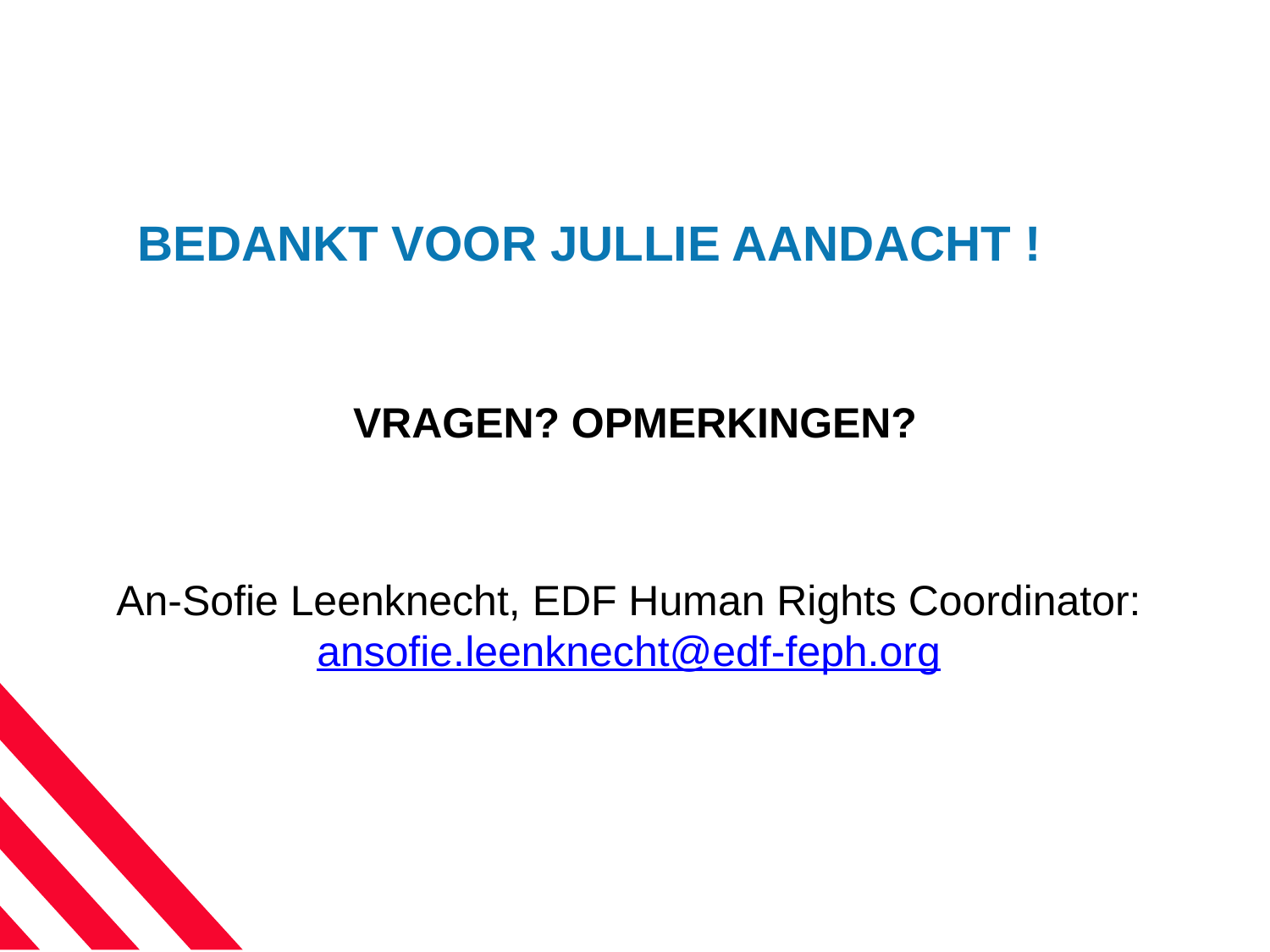

VRAGEN? OPMERKINGEN?

An-Sofie Leenknecht, EDF Human Rights Coordinator: ansofie.leenknecht@edf-feph.org

# BEDANKT VOOR JULLIE AANDACHT !